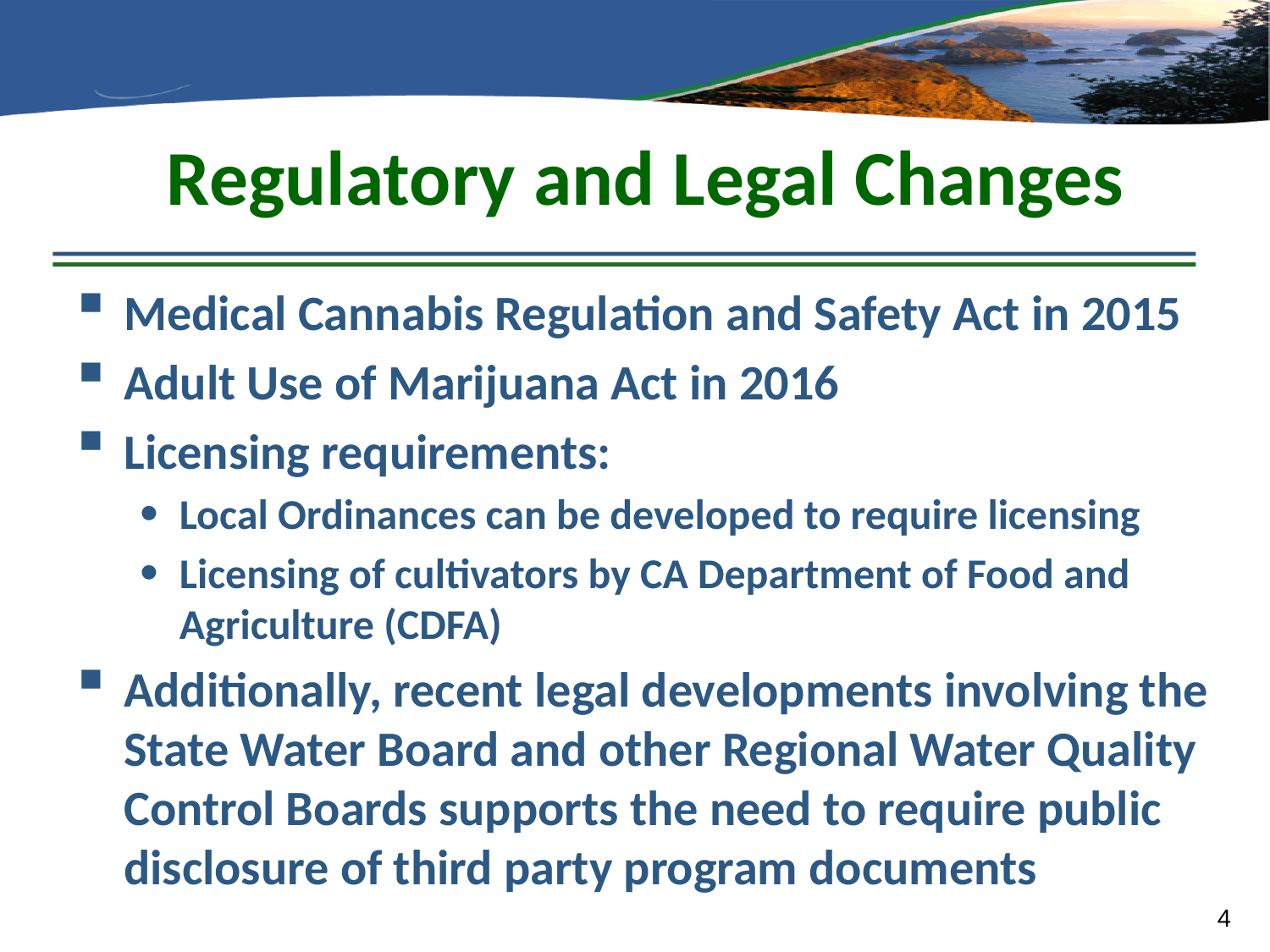

# Regulatory and Legal Changes

Medical Cannabis Regulation and Safety Act in 2015
Adult Use of Marijuana Act in 2016
Licensing requirements:
Local Ordinances can be developed to require licensing
Licensing of cultivators by CA Department of Food and Agriculture (CDFA)
Additionally, recent legal developments involving the State Water Board and other Regional Water Quality Control Boards supports the need to require public disclosure of third party program documents
4